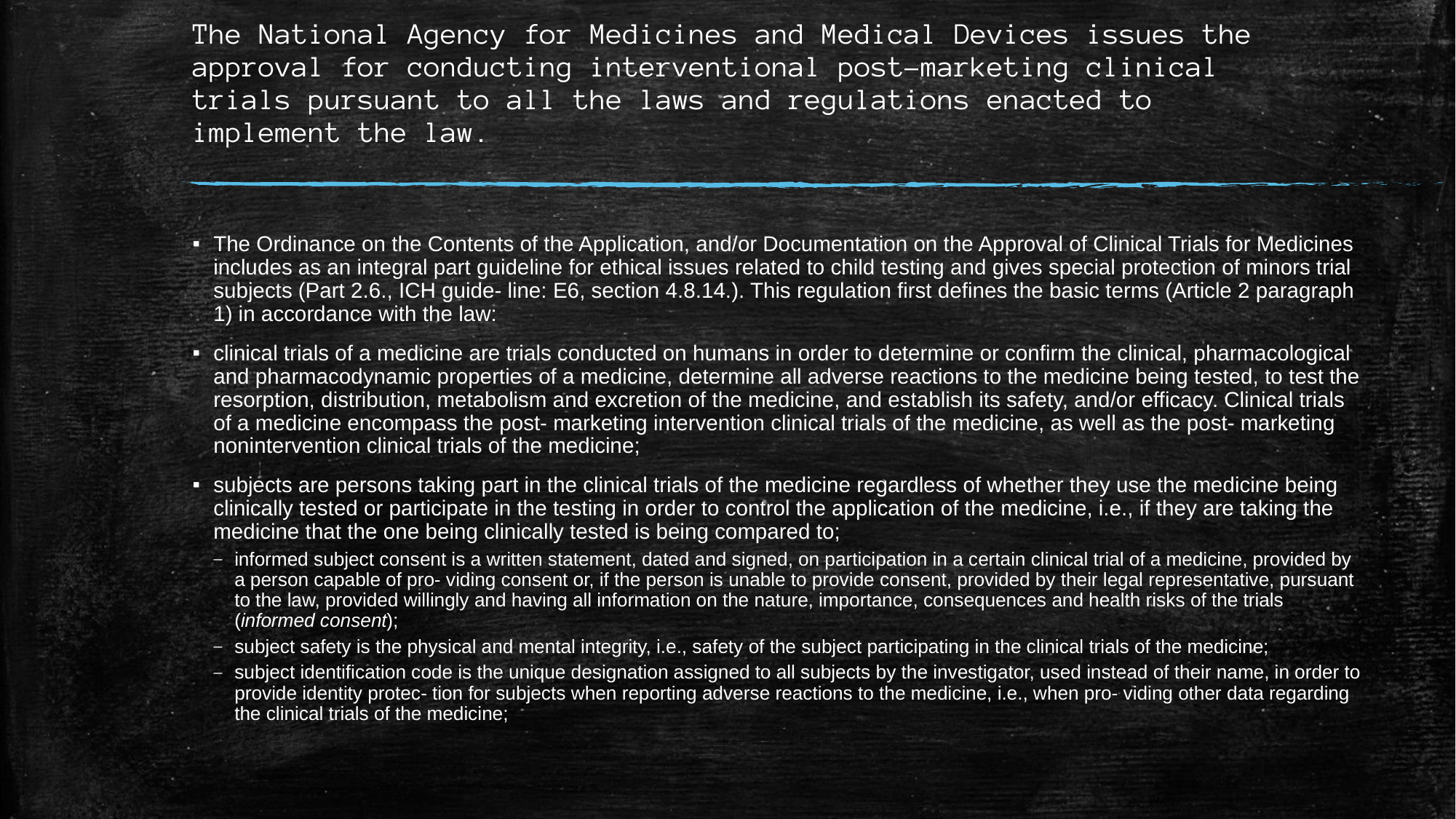

# The National Agency for Medicines and Medical Devices issues the approval for conducting interventional post-marketing clinical trials pursuant to all the laws and regulations enacted to implement the law.
The Ordinance on the Contents of the Application, and/or Documentation on the Approval of Clinical Trials for Medicines includes as an integral part guideline for ethical issues related to child testing and gives special protection of minors trial subjects (Part 2.6., ICH guide- line: E6, section 4.8.14.). This regulation ﬁrst deﬁnes the basic terms (Article 2 paragraph 1) in accordance with the law:
clinical trials of a medicine are trials conducted on humans in order to determine or conﬁrm the clinical, pharmacological and pharmacodynamic properties of a medicine, determine all adverse reactions to the medicine being tested, to test the resorption, distribution, metabolism and excretion of the medicine, and establish its safety, and/or efficacy. Clinical trials of a medicine encompass the post- marketing intervention clinical trials of the medicine, as well as the post- marketing nonintervention clinical trials of the medicine;
subjects are persons taking part in the clinical trials of the medicine regardless of whether they use the medicine being clinically tested or participate in the testing in order to control the application of the medicine, i.e., if they are taking the medicine that the one being clinically tested is being compared to;
informed subject consent is a written statement, dated and signed, on participation in a certain clinical trial of a medicine, provided by a person capable of pro- viding consent or, if the person is unable to provide consent, provided by their legal representative, pursuant to the law, provided willingly and having all information on the nature, importance, consequences and health risks of the trials (informed consent);
subject safety is the physical and mental integrity, i.e., safety of the subject participating in the clinical trials of the medicine;
subject identiﬁcation code is the unique designation assigned to all subjects by the investigator, used instead of their name, in order to provide identity protec- tion for subjects when reporting adverse reactions to the medicine, i.e., when pro- viding other data regarding the clinical trials of the medicine;